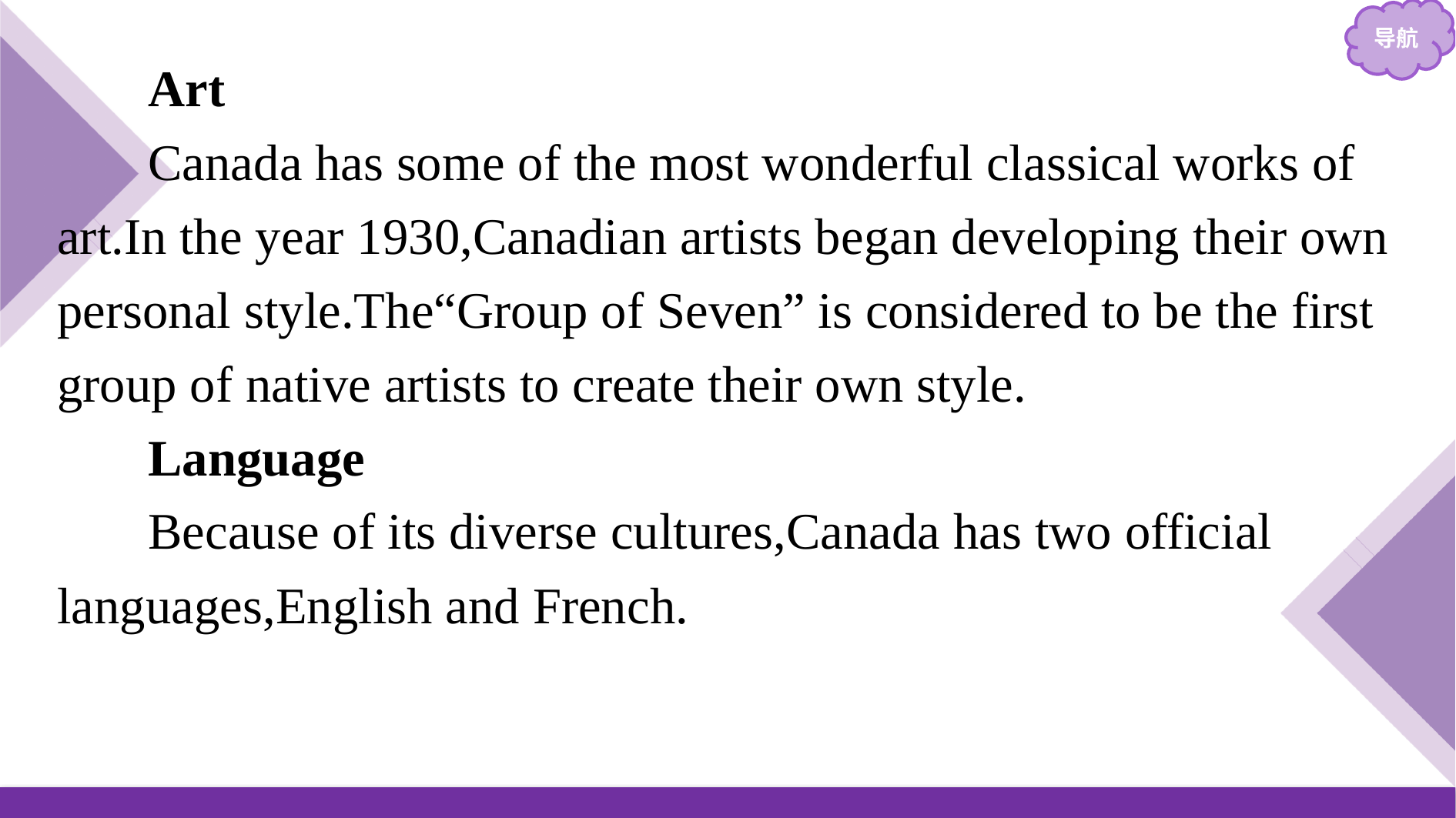

Art
Canada has some of the most wonderful classical works of art.In the year 1930,Canadian artists began developing their own personal style.The“Group of Seven” is considered to be the first group of native artists to create their own style.
Language
Because of its diverse cultures,Canada has two official languages,English and French.